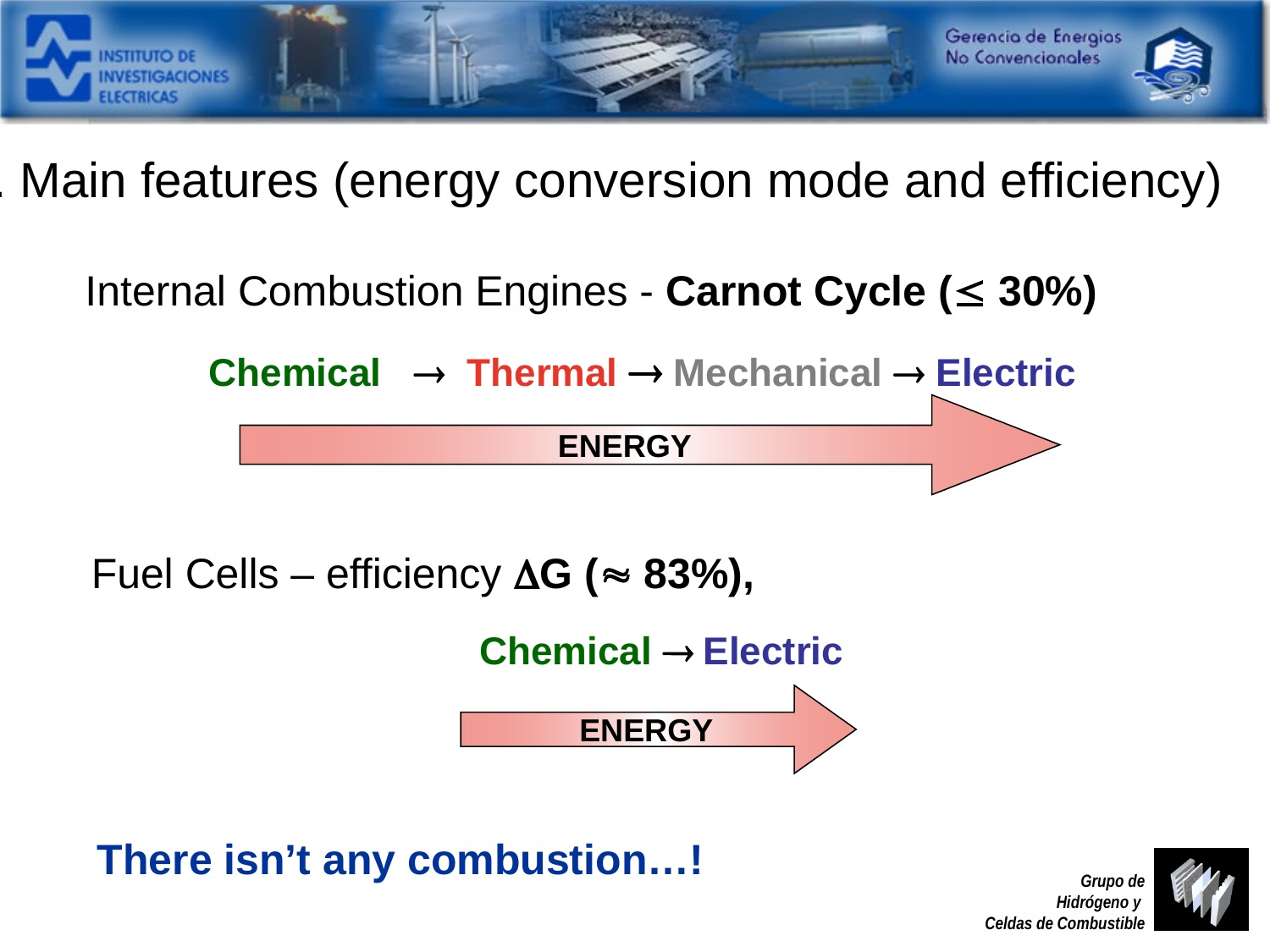

2. Main features (energy conversion mode and efficiency)
Internal Combustion Engines - Carnot Cycle (≤ 30%)

Chemical   →  Thermal → Mechanical → Electric

ENERGY
Fuel Cells – efficiency ΔG (≈ 83%),

Chemical → Electric
ENERGY
There isn’t any combustion…!